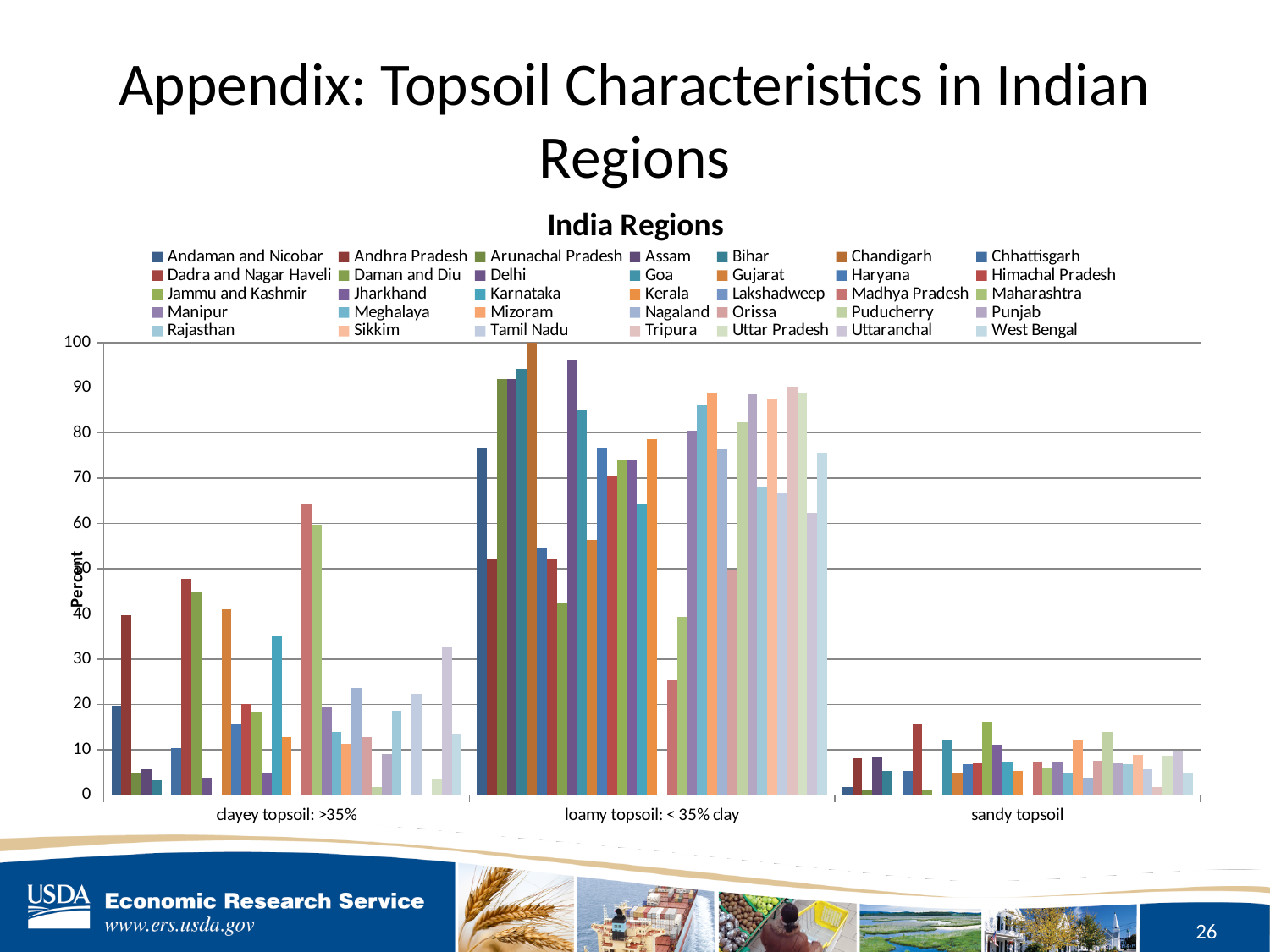

# Appendix: Topsoil Characteristics in Indian Regions

### Chart: India Regions

| Category | Andaman and Nicobar | Andhra Pradesh | Arunachal Pradesh | Assam | Bihar | Chandigarh | Chhattisgarh | Dadra and Nagar Haveli | Daman and Diu | Delhi | Goa | Gujarat | Haryana | Himachal Pradesh | Jammu and Kashmir | Jharkhand | Karnataka | Kerala | Lakshadweep | Madhya Pradesh | Maharashtra | Manipur | Meghalaya | Mizoram | Nagaland | Orissa | Puducherry | Punjab | Rajasthan | Sikkim | Tamil Nadu | Tripura | Uttar Pradesh | Uttaranchal | West Bengal |
|---|---|---|---|---|---|---|---|---|---|---|---|---|---|---|---|---|---|---|---|---|---|---|---|---|---|---|---|---|---|---|---|---|---|---|---|
| clayey topsoil: >35% | 19.622903191122816 | 39.64925921077069 | 4.778125354108552 | 5.7563970204970465 | 3.2158472931520725 | 0.0 | 10.273234821454606 | 47.82742056831992 | 45.0 | 3.8461790267934597 | 0.0 | 41.02209424166804 | 15.861512872819274 | 20.065363857828597 | 18.30564334865015 | 4.768657886491331 | 35.07012705299371 | 12.815079343152622 | None | 64.49618630401467 | 59.8118991419487 | 19.488582042574357 | 13.879079514422175 | 11.19595530232431 | 23.637743979728086 | 12.717280044552481 | 1.8290231446267522 | 8.970041449409555 | 18.63437311147492 | 0.0 | 22.39326425104552 | 0.0 | 3.3504671376255946 | 32.63715133214657 | 13.512788641544226 |
| loamy topsoil: < 35% clay | 76.8058401683225 | 52.288359067003874 | 91.99264854709664 | 91.83717971022587 | 94.1128468743852 | 100.0 | 54.48747280509129 | 52.17257943168008 | 42.5 | 96.15382097320654 | 85.1408655242521 | 56.42480262364246 | 76.71155802234642 | 70.48430808652022 | 74.02548964826698 | 73.98967963625618 | 64.28646716719659 | 78.72197126038658 | None | 25.358291623363353 | 39.25230588732147 | 80.51141795742565 | 86.11979039841984 | 88.80404469767569 | 76.36225602027191 | 49.804092673105515 | 82.31609257850701 | 88.61504889860359 | 67.9866017830574 | 87.4193943164539 | 66.91755873077393 | 90.25193656825489 | 88.8137950589856 | 62.3274804097788 | 75.66597775308408 |
| sandy topsoil | 1.802008102871235 | 8.126419552678662 | 1.122637198426967 | 8.355384258323985 | 5.26037085579777 | 0.0 | 5.328337831734996 | 15.488609750904834 | 0.959927238866572 | 0.0 | 12.09215511764769 | 4.838903903304449 | 6.859466167989281 | 7.03271220506157 | 16.20057602149998 | 11.088561834917742 | 7.071247472847721 | 5.285326662314841 | 0.0 | 7.213605839682029 | 6.058295825868614 | 7.186885234519705 | 4.809992887624467 | 12.266672429026409 | 3.75065002600104 | 7.5104238241345325 | 13.893157289040403 | 6.961500640997191 | 6.852009183954394 | 8.78680398676404 | 5.7562100701378265 | 1.732801841579909 | 8.591245256991375 | 9.602339427835032 | 4.710989988765407 |